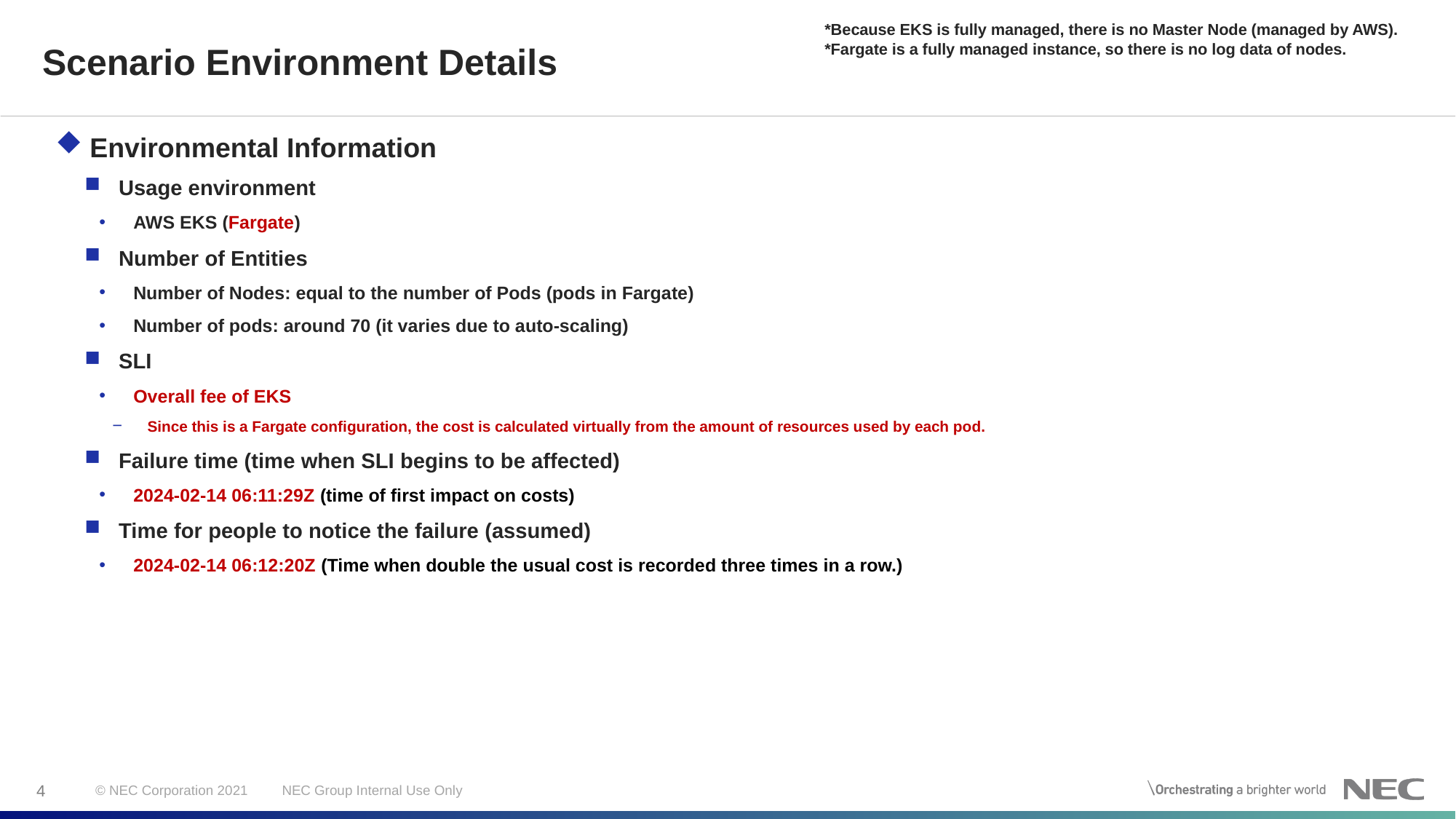

*Because EKS is fully managed, there is no Master Node (managed by AWS).
*Fargate is a fully managed instance, so there is no log data of nodes.
# Scenario Environment Details
Environmental Information
Usage environment
AWS EKS (Fargate)
Number of Entities
Number of Nodes: equal to the number of Pods (pods in Fargate)
Number of pods: around 70 (it varies due to auto-scaling)
SLI
Overall fee of EKS
Since this is a Fargate configuration, the cost is calculated virtually from the amount of resources used by each pod.
Failure time (time when SLI begins to be affected)
2024-02-14 06:11:29Z (time of first impact on costs)
Time for people to notice the failure (assumed)
2024-02-14 06:12:20Z (Time when double the usual cost is recorded three times in a row.)